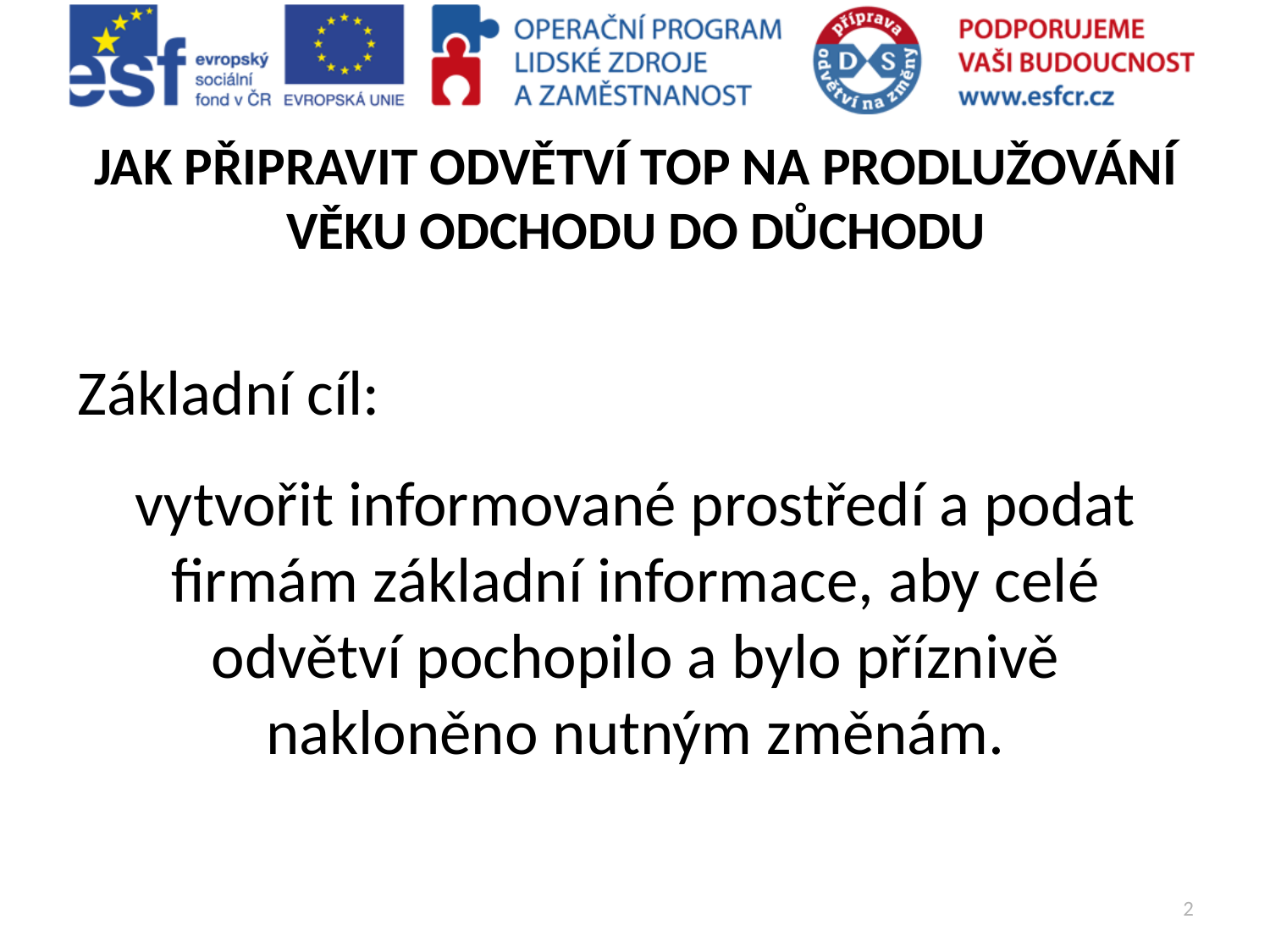

# JAK PŘIPRAVIT ODVĚTVÍ TOP NA PRODLUŽOVÁNÍ VĚKU ODCHODU DO DŮCHODU

Základní cíl:

vytvořit informované prostředí a podat firmám základní informace, aby celé odvětví pochopilo a bylo příznivě nakloněno nutným změnám.

2